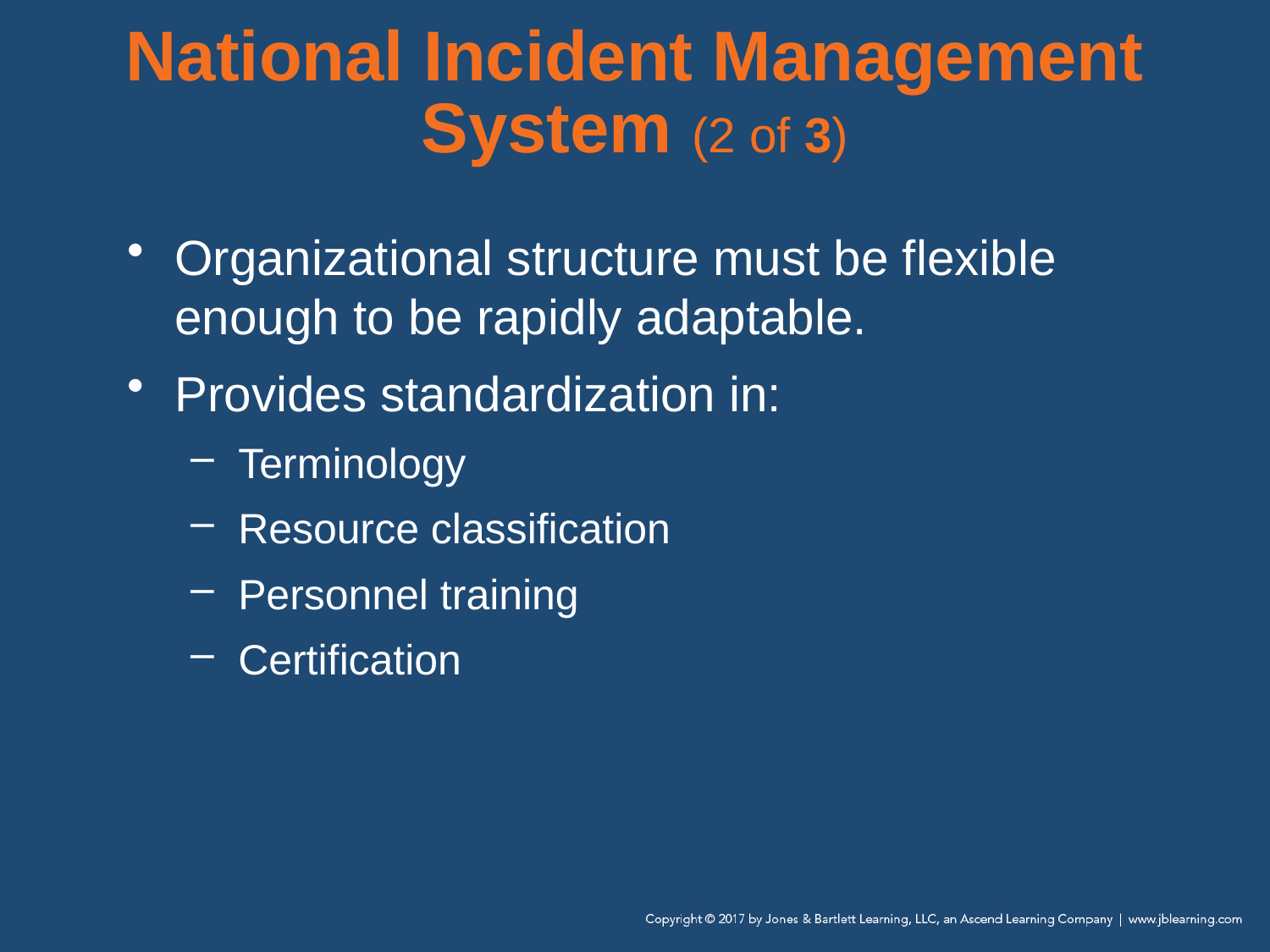

# National Incident Management System (2 of 3)
Organizational structure must be flexible enough to be rapidly adaptable.
Provides standardization in:
Terminology
Resource classification
Personnel training
Certification